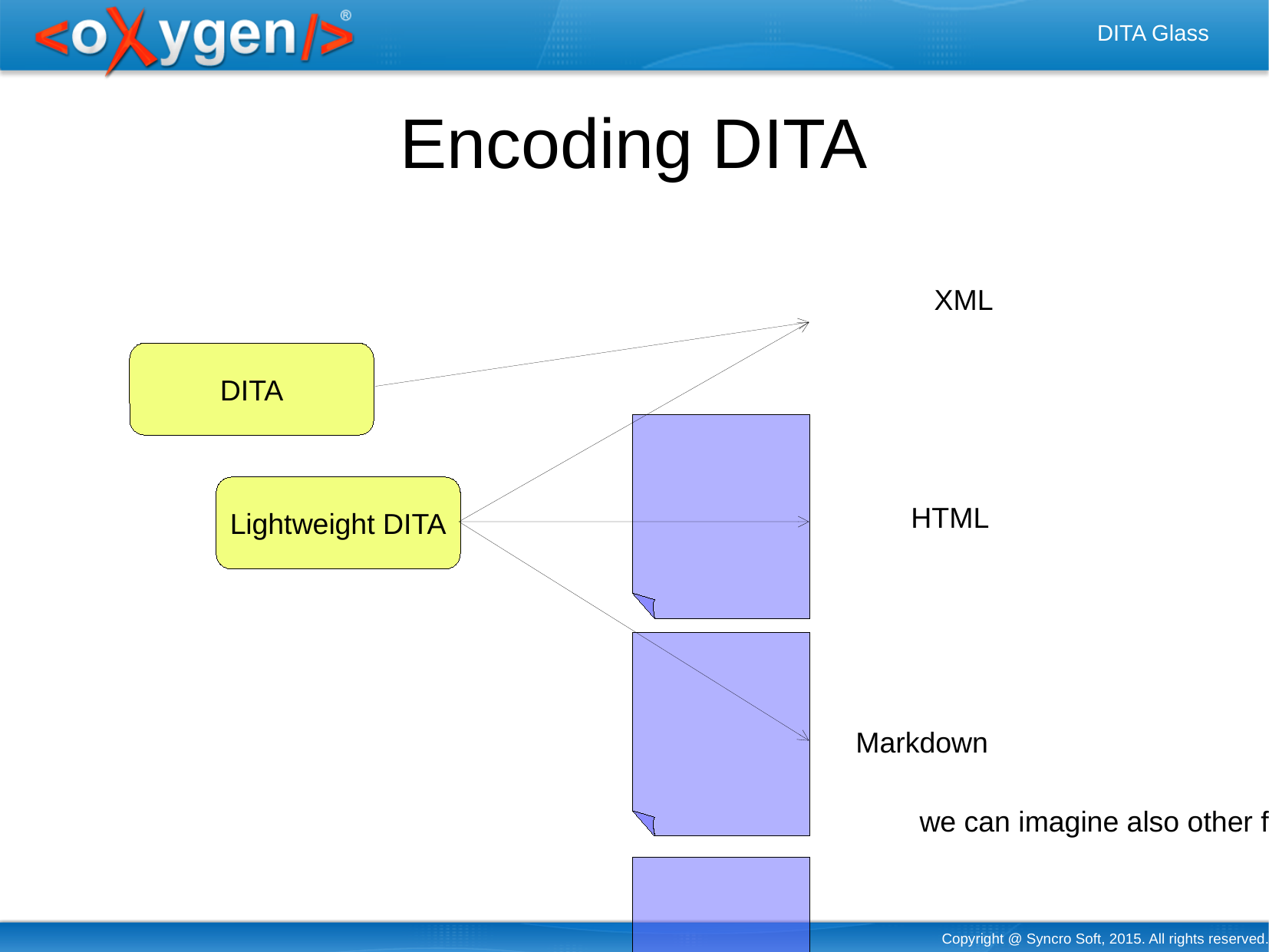

Encoding DITA
XML

DITA
Lightweight DITA
HTML

Markdown

we can imagine also other formats